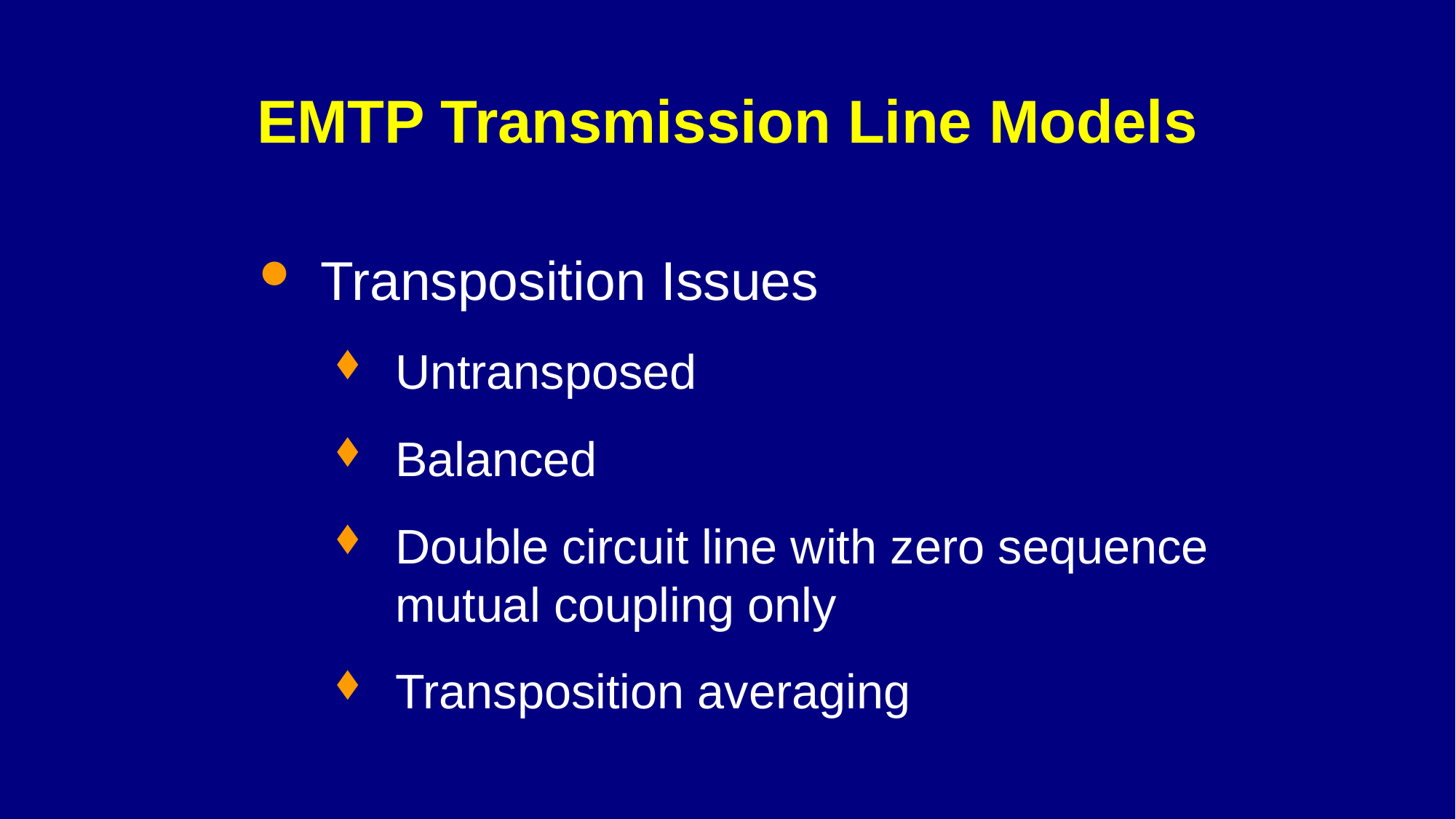

# EMTP Transmission Line Models
Transposition Issues
Untransposed
Balanced
Double circuit line with zero sequence mutual coupling only
Transposition averaging